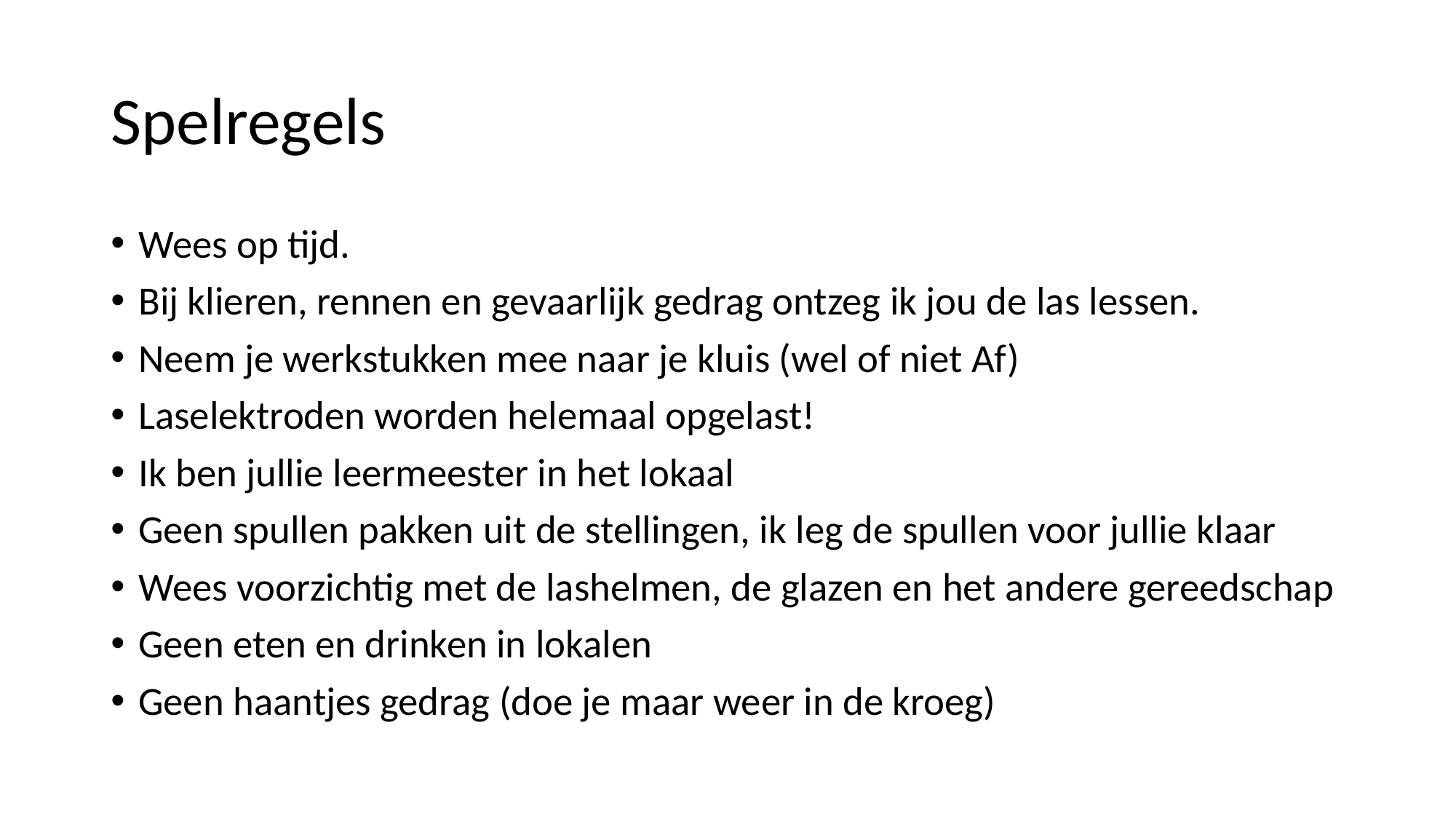

# Spelregels
Wees op tijd.
Bij klieren, rennen en gevaarlijk gedrag ontzeg ik jou de las lessen.
Neem je werkstukken mee naar je kluis (wel of niet Af)
Laselektroden worden helemaal opgelast!
Ik ben jullie leermeester in het lokaal
Geen spullen pakken uit de stellingen, ik leg de spullen voor jullie klaar
Wees voorzichtig met de lashelmen, de glazen en het andere gereedschap
Geen eten en drinken in lokalen
Geen haantjes gedrag (doe je maar weer in de kroeg)